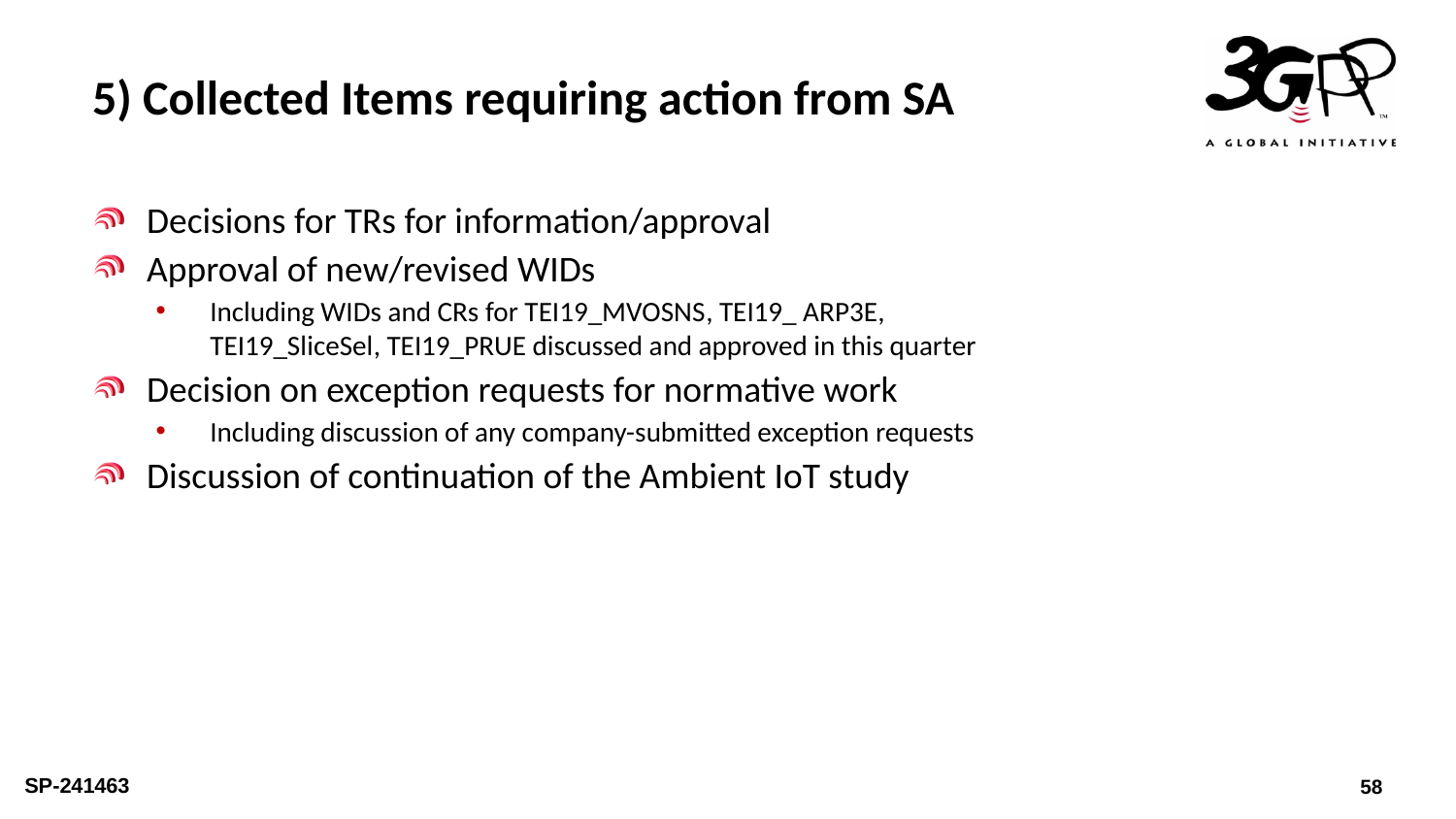

# 5) Collected Items requiring action from SA
Decisions for TRs for information/approval
Approval of new/revised WIDs
Including WIDs and CRs for TEI19_MVOSNS, TEI19_ ARP3E, TEI19_SliceSel, TEI19_PRUE discussed and approved in this quarter
Decision on exception requests for normative work
Including discussion of any company-submitted exception requests
Discussion of continuation of the Ambient IoT study